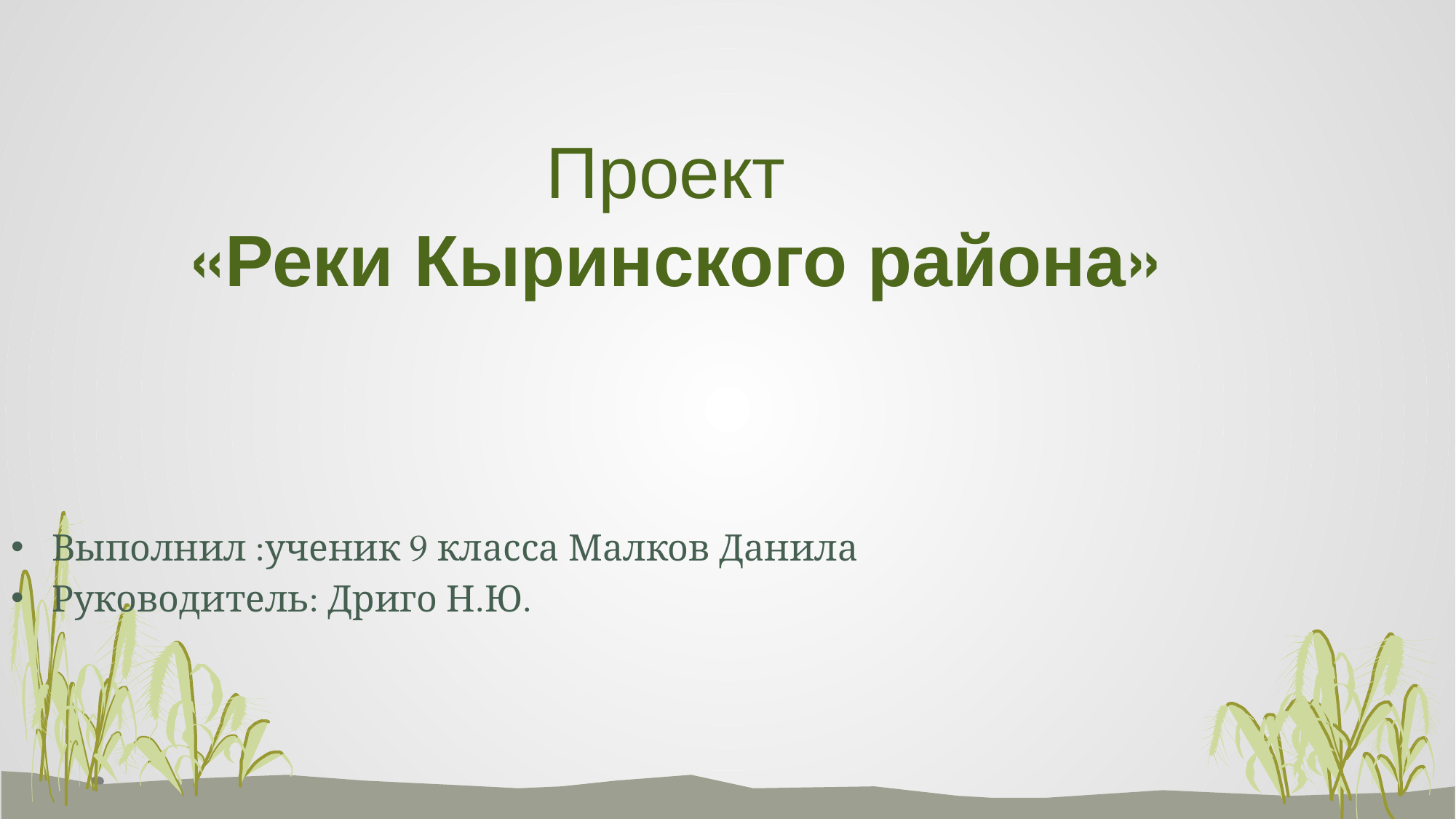

Проект
«Реки Кыринского района»
Выполнил :ученик 9 класса Малков Данила
Руководитель: Дриго Н.Ю.